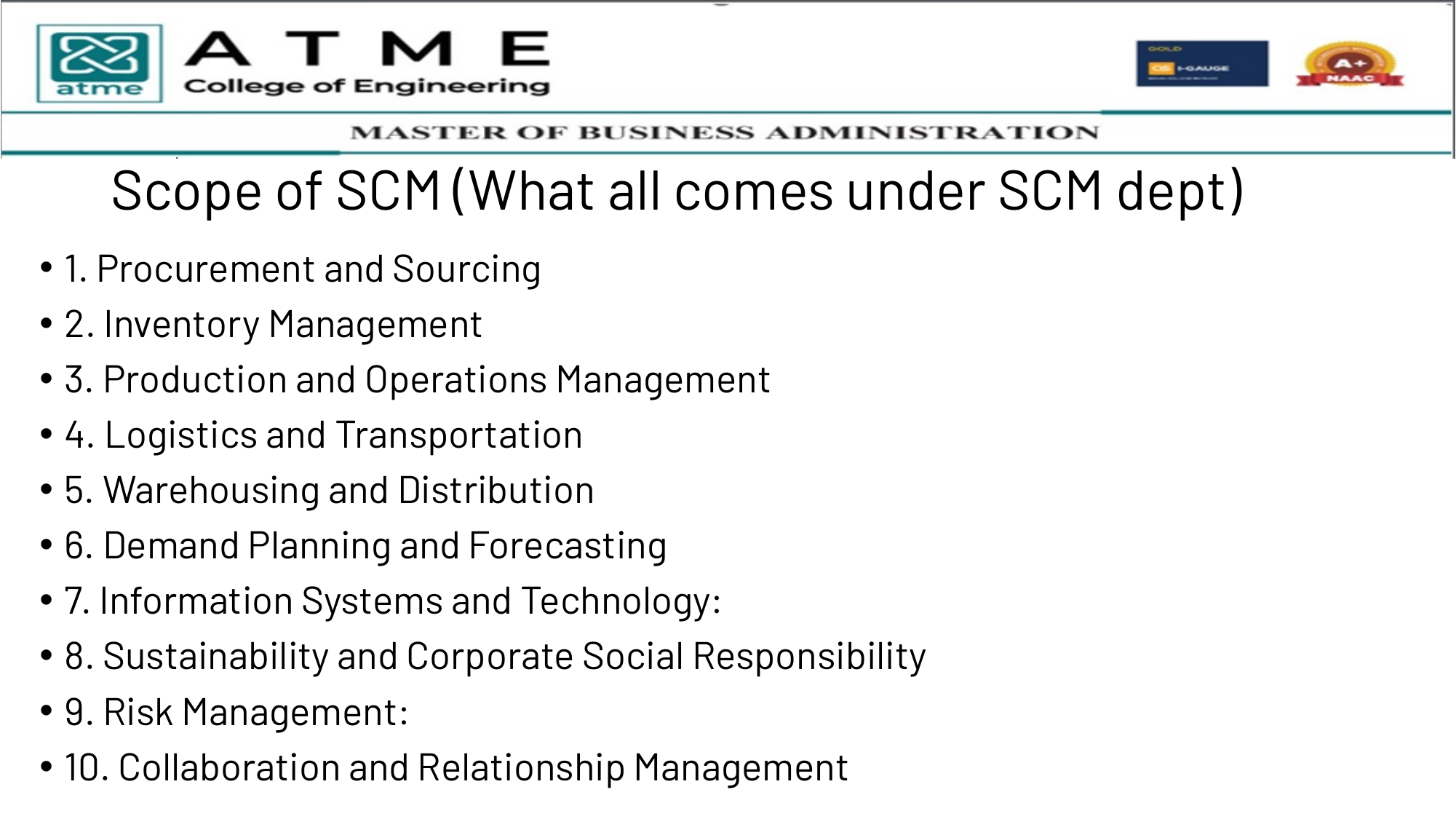

# Scope of SCM (What all comes under SCM dept)
1. Procurement and Sourcing
2. Inventory Management
3. Production and Operations Management
4. Logistics and Transportation
5. Warehousing and Distribution
6. Demand Planning and Forecasting
7. Information Systems and Technology:
8. Sustainability and Corporate Social Responsibility
9. Risk Management:
10. Collaboration and Relationship Management